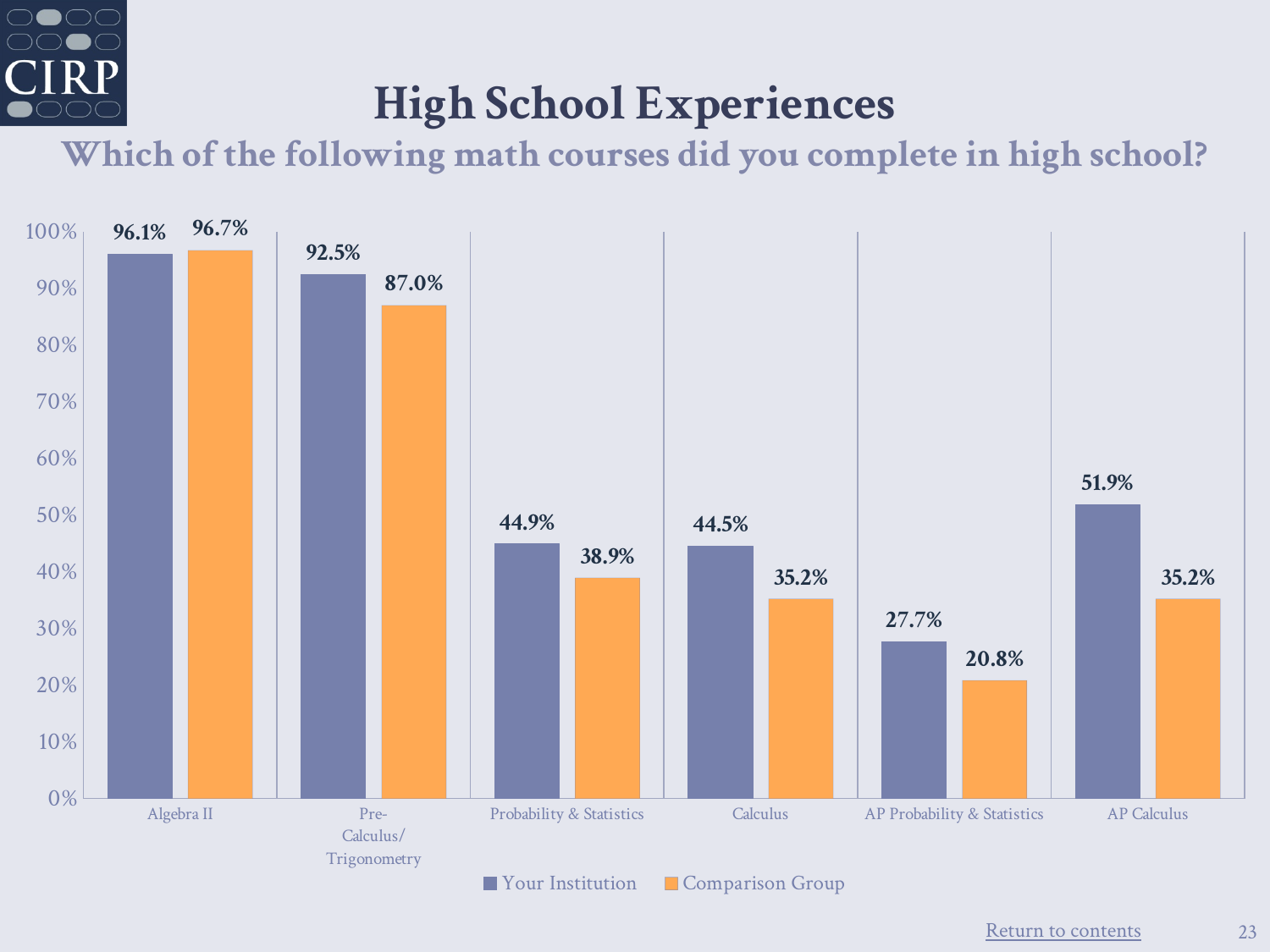

# High School Experiences Which of the following math courses did you complete in high school?

### Chart

| Category | Your Institution | Comparison Group |
|---|---|---|
| Algebra II | 0.961 | 0.967 |
| Pre-Calculus/Trigonometry | 0.925 | 0.87 |
| Probability & Statistics | 0.449 | 0.389 |
| Calculus | 0.445 | 0.352 |
| AP Probability & Statistics | 0.277 | 0.208 |
| AP Calculus | 0.519 | 0.352 |
23